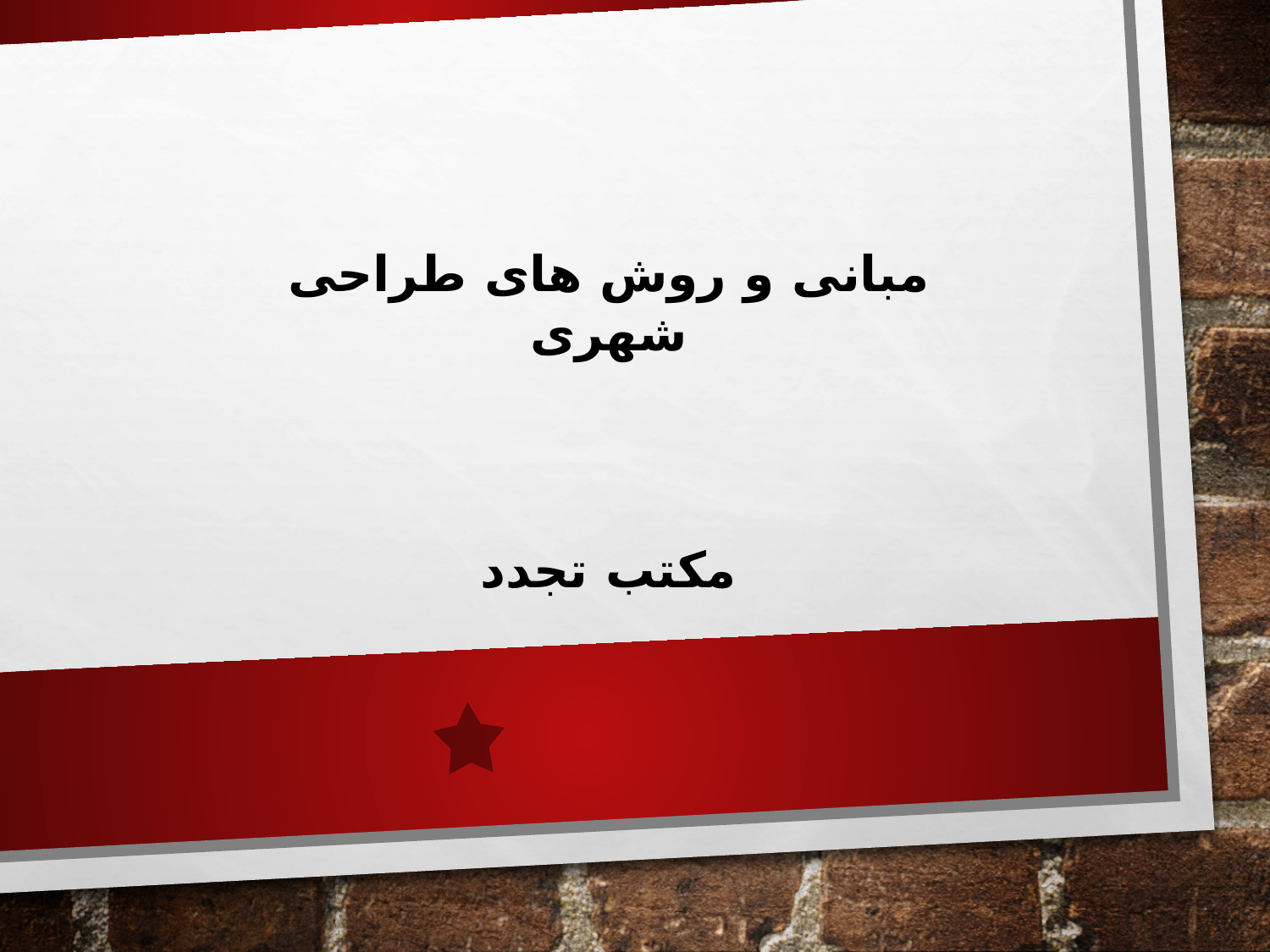

مبانی و روش های طراحی شهری

مکتب تجدد